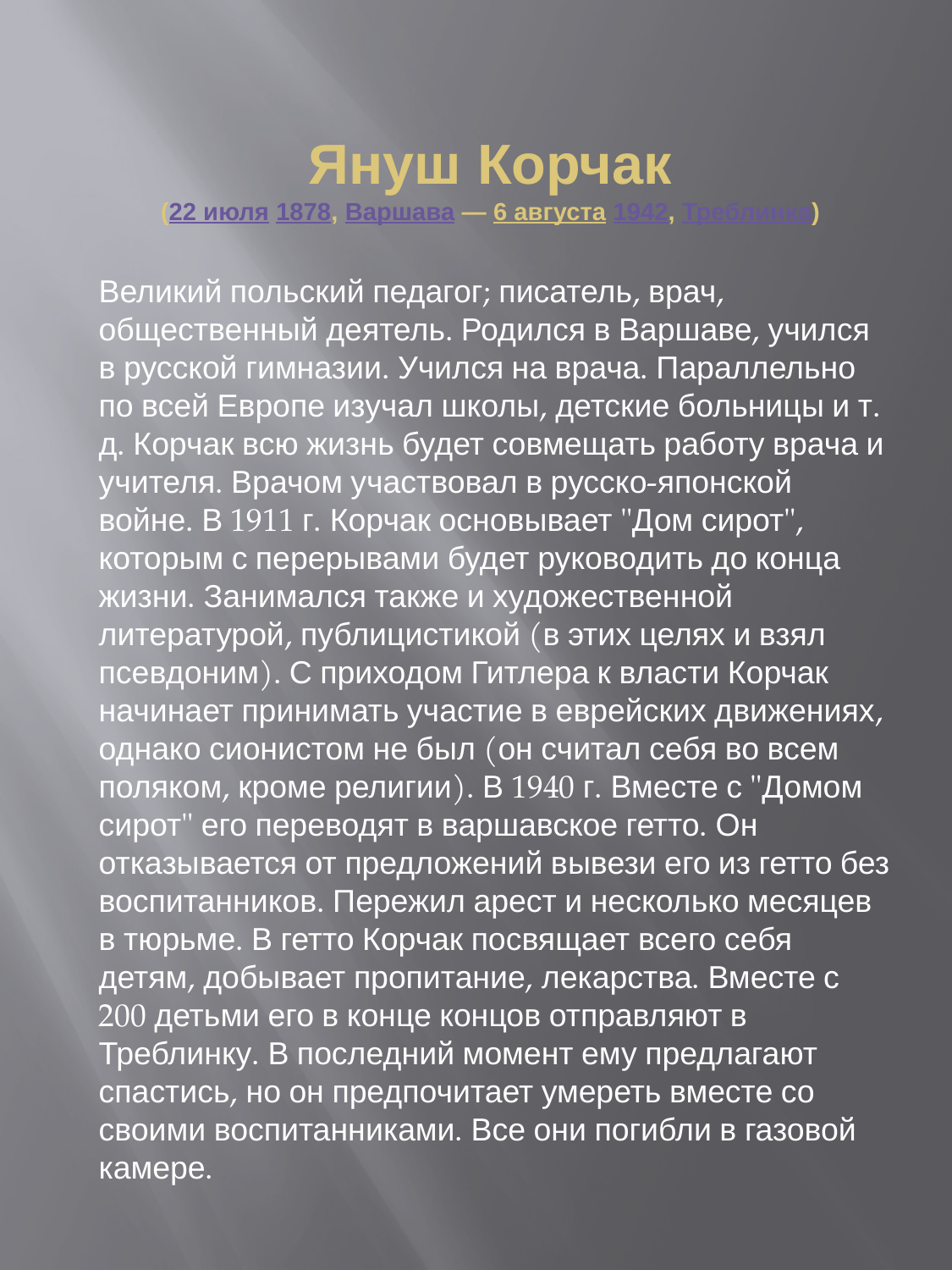

# Януш Корчак (22 июля 1878, Варшава — 6 августа 1942, Треблинка)
Великий польский педагог; писатель, врач, общественный деятель. Родился в Варшаве, учился в русской гимназии. Учился на врача. Параллельно по всей Европе изучал школы, детские больницы и т. д. Корчак всю жизнь будет совмещать работу врача и учителя. Врачом участвовал в русско-японской войне. В 1911 г. Корчак основывает "Дом сирот", которым с перерывами будет руководить до конца жизни. Занимался также и художественной литературой, публицистикой (в этих целях и взял псевдоним). С приходом Гитлера к власти Корчак начинает принимать участие в еврейских движениях, однако сионистом не был (он считал себя во всем поляком, кроме религии). В 1940 г. Вместе с "Домом сирот" его переводят в варшавское гетто. Он отказывается от предложений вывези его из гетто без воспитанников. Пережил арест и несколько месяцев в тюрьме. В гетто Корчак посвящает всего себя детям, добывает пропитание, лекарства. Вместе с 200 детьми его в конце концов отправляют в Треблинку. В последний момент ему предлагают спастись, но он предпочитает умереть вместе со своими воспитанниками. Все они погибли в газовой камере.